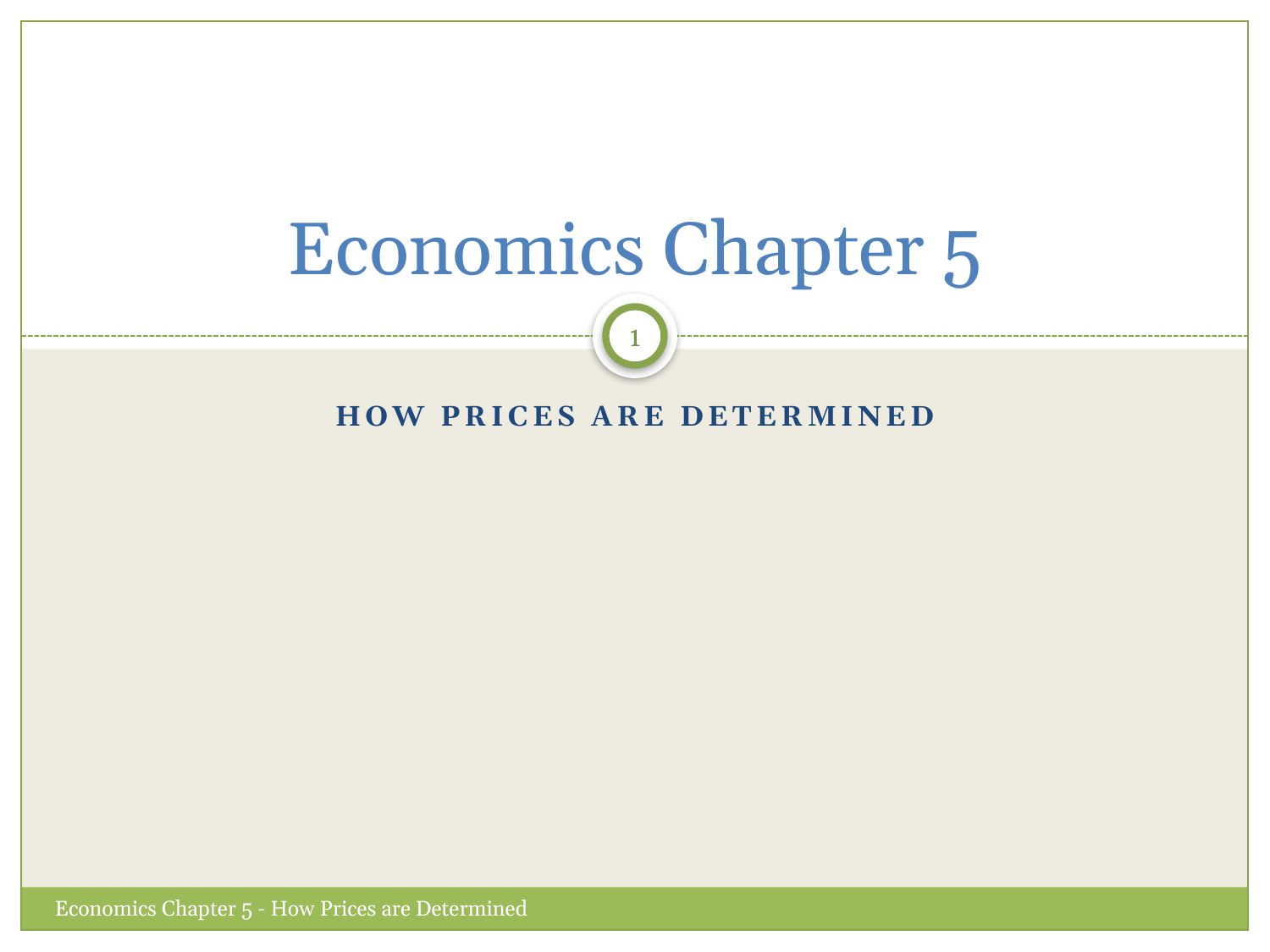

# Economics Chapter 5
1
How Prices Are Determined
Economics Chapter 5 - How Prices are Determined